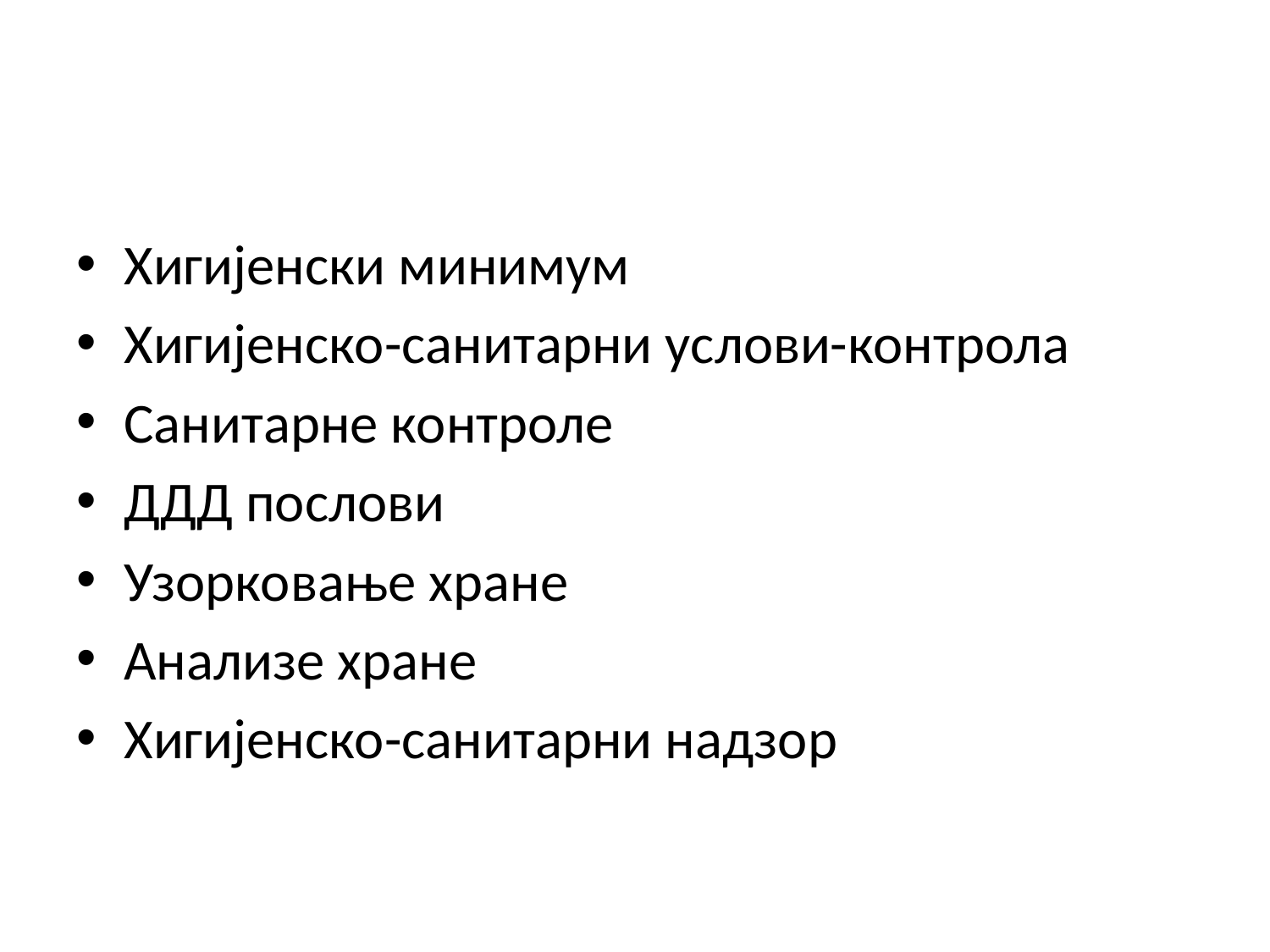

Хигијенски минимум
Хигијенско-санитарни услови-контрола
Санитарне контроле
ДДД послови
Узорковање хране
Анализе хране
Хигијенско-санитарни надзор